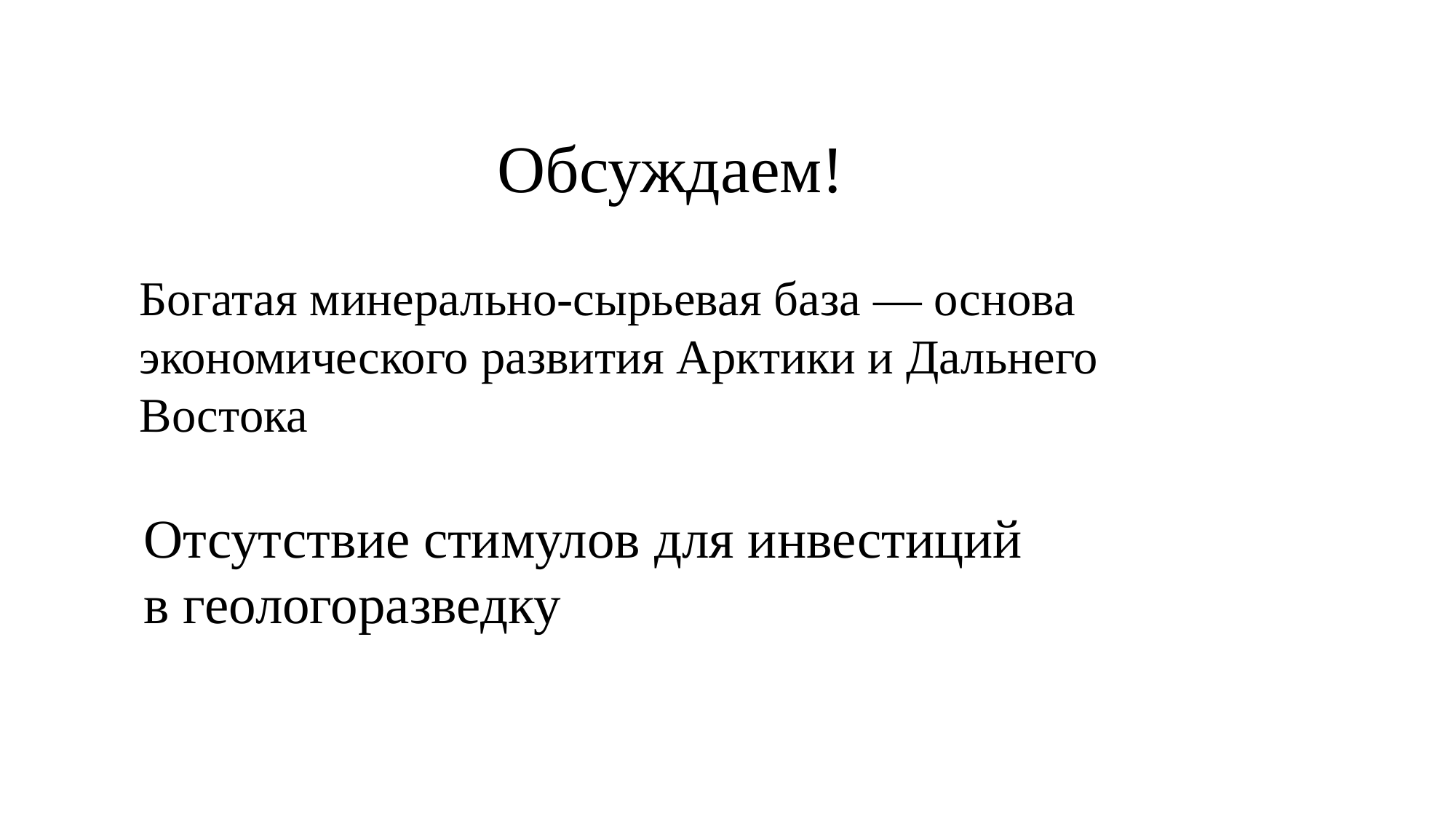

Обсуждаем!
Богатая минерально-сырьевая база — основа экономического развития Арктики и Дальнего Востока
Отсутствие стимулов для инвестиций
в геологоразведку